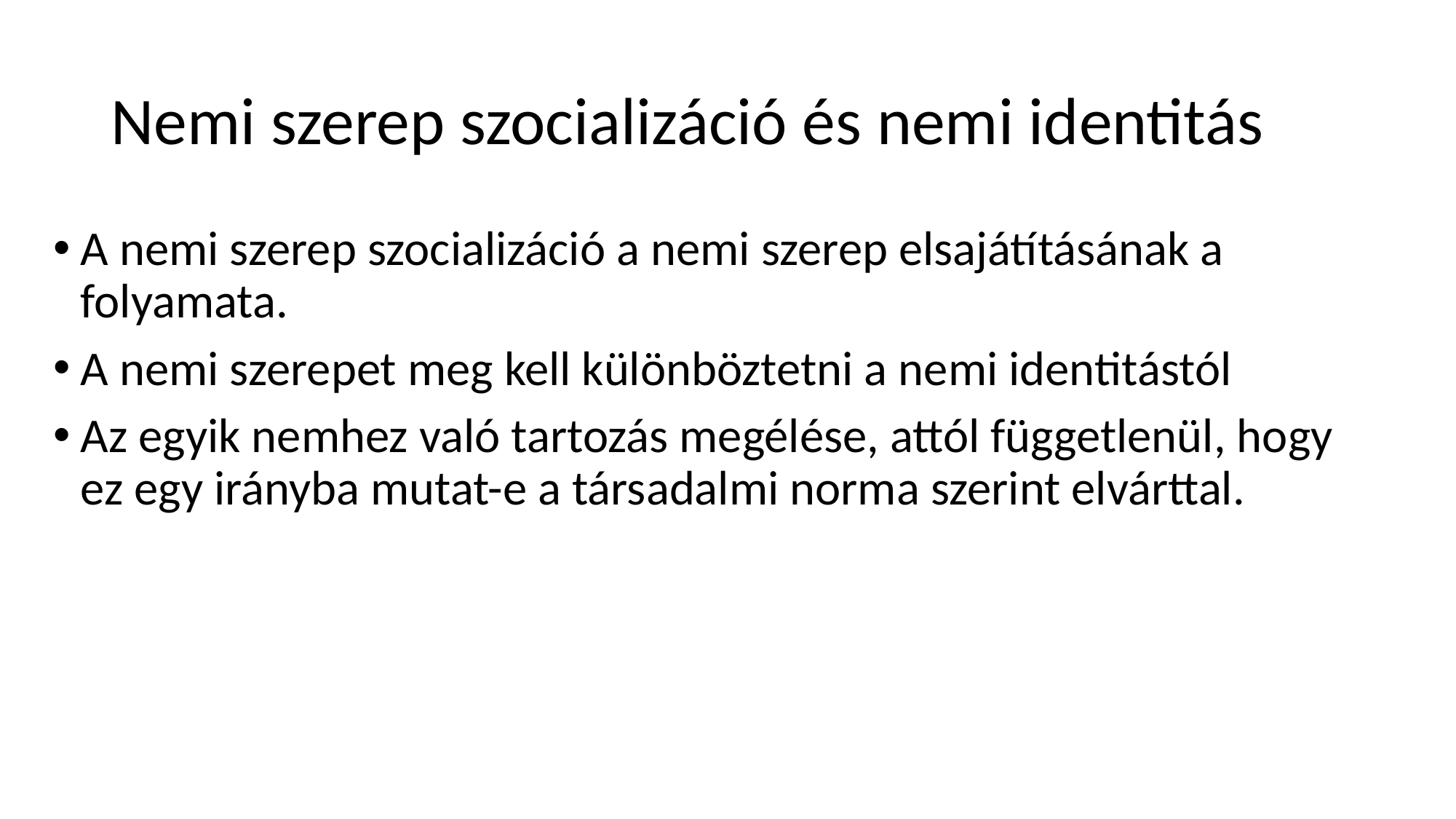

# Nemi szerep szocializáció és nemi identitás
A nemi szerep szocializáció a nemi szerep elsajátításának a folyamata.
A nemi szerepet meg kell különböztetni a nemi identitástól
Az egyik nemhez való tartozás megélése, attól függetlenül, hogy ez egy irányba mutat-e a társadalmi norma szerint elvárttal.